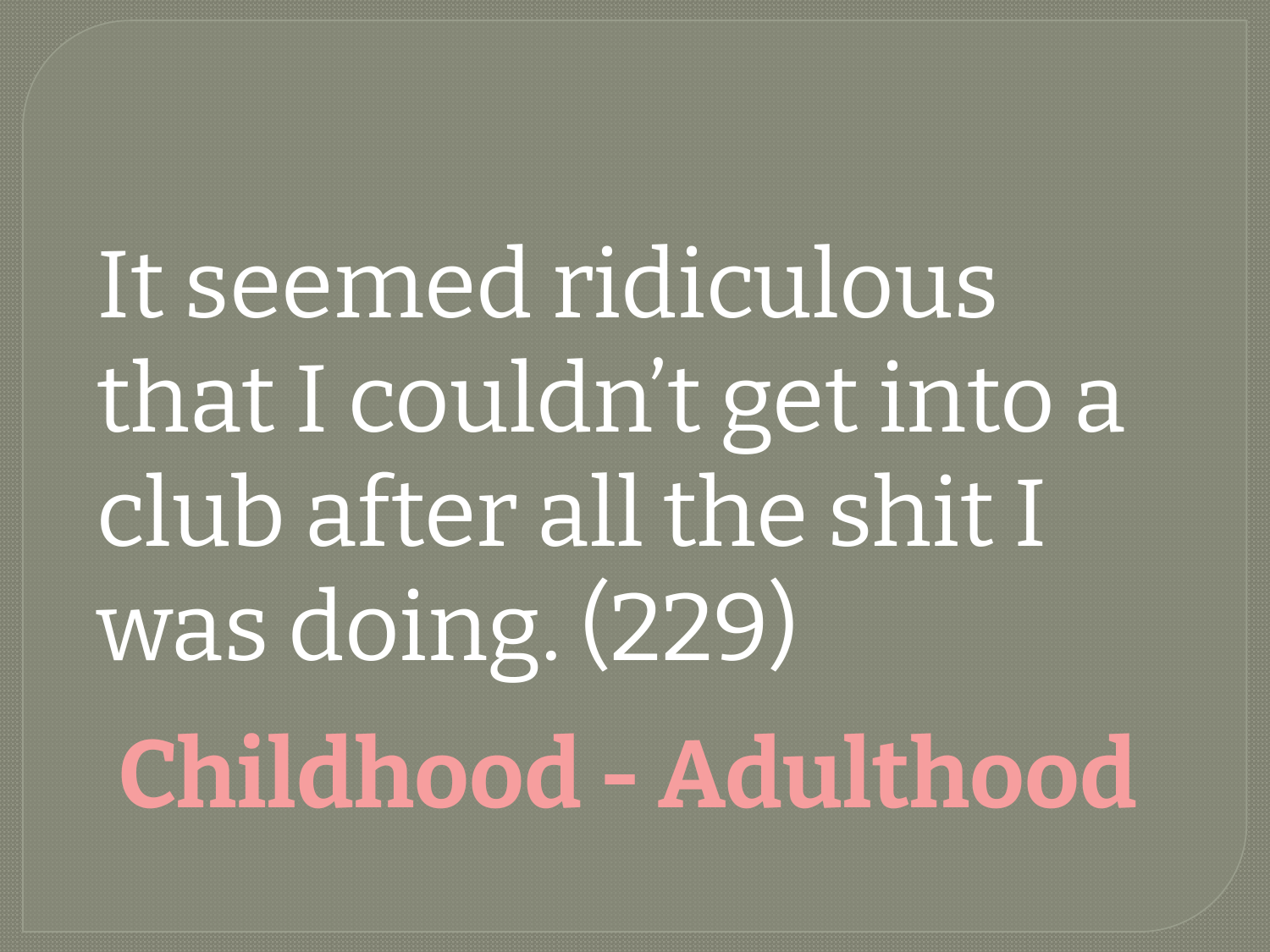

It seemed ridiculous that I couldn’t get into a club after all the shit I was doing. (229)
Childhood - Adulthood